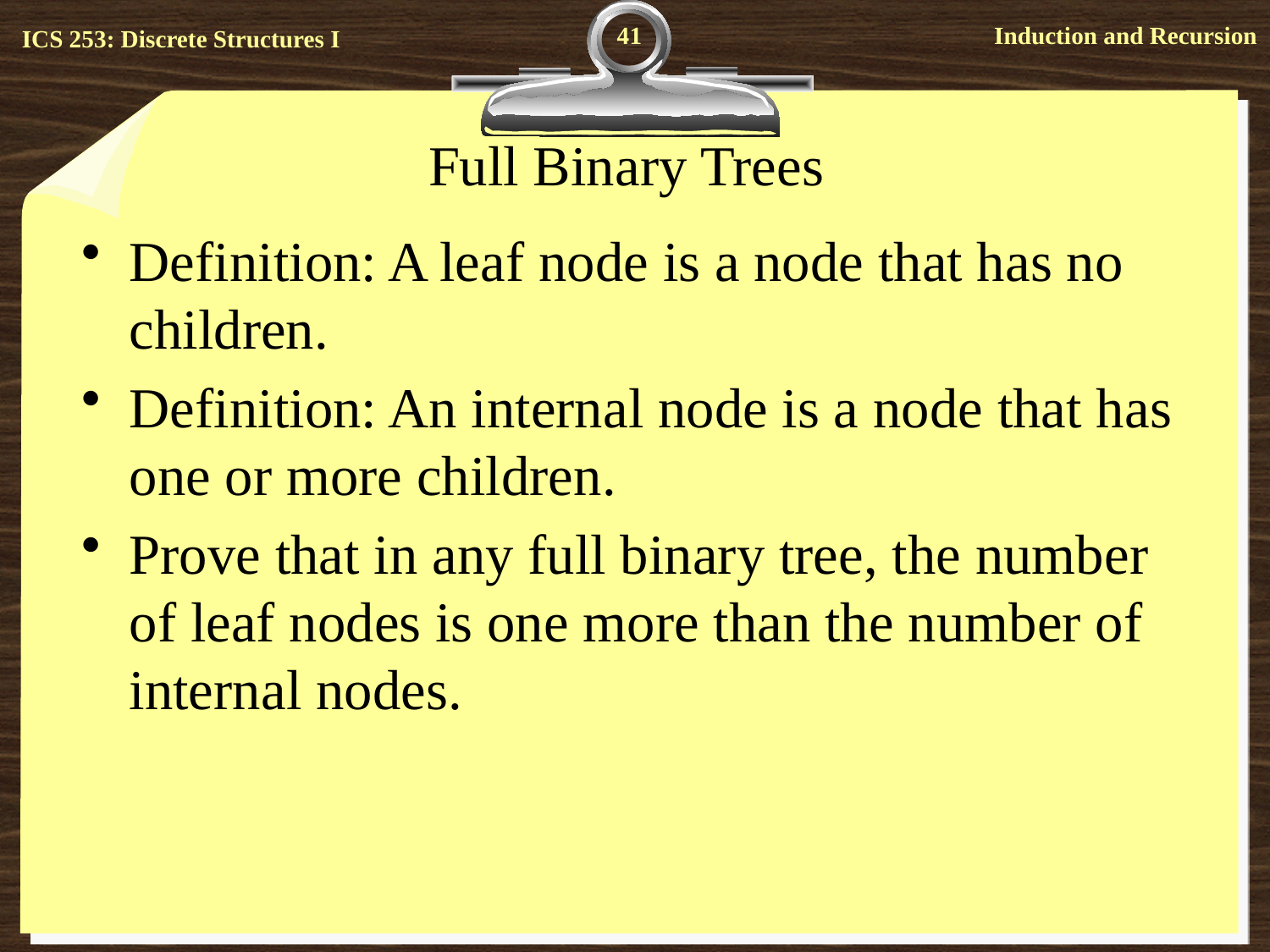

41
# Full Binary Trees
Definition: A leaf node is a node that has no children.
Definition: An internal node is a node that has one or more children.
Prove that in any full binary tree, the number of leaf nodes is one more than the number of internal nodes.